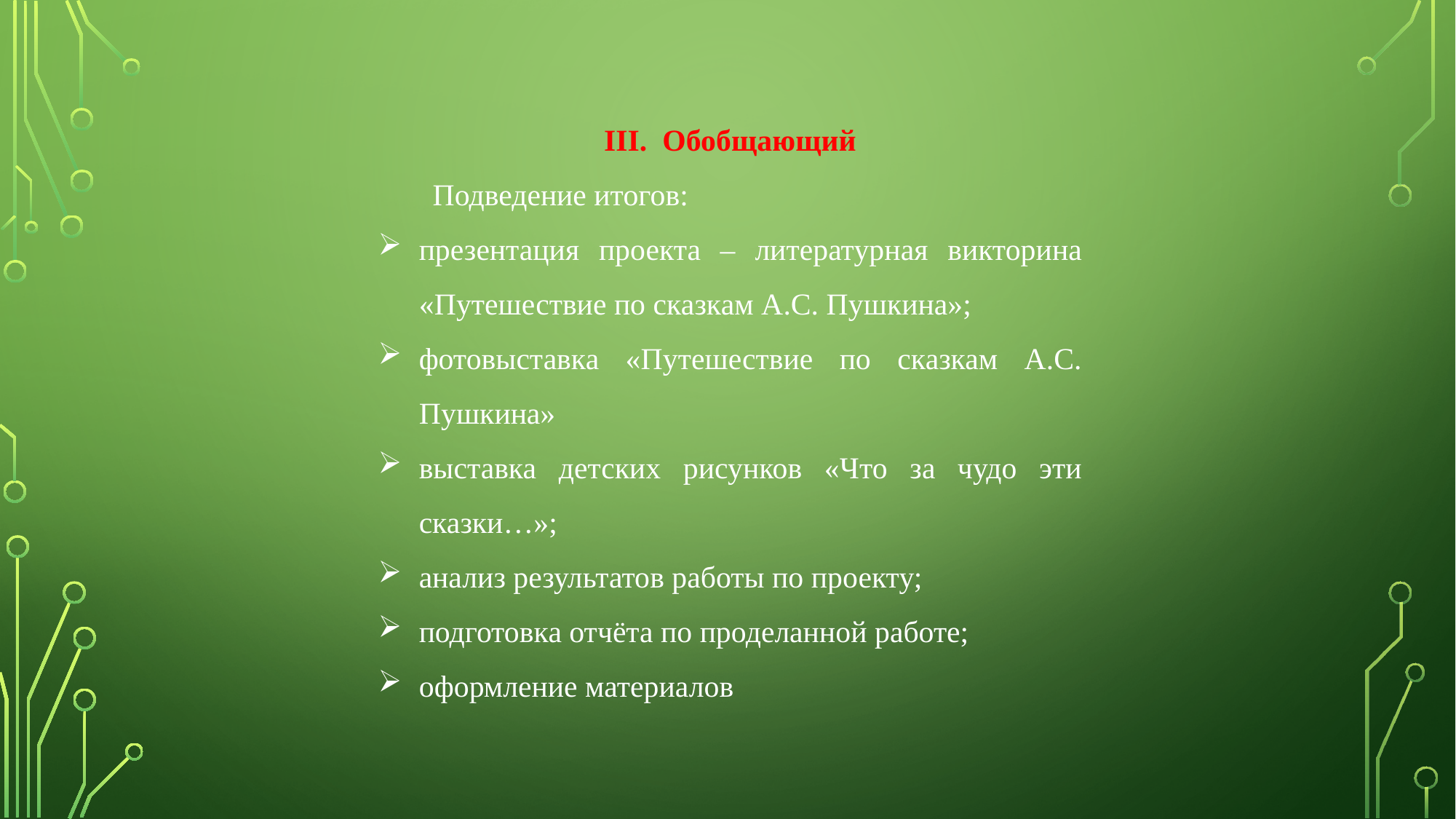

III.  Обобщающий
Подведение итогов:
презентация проекта – литературная викторина «Путешествие по сказкам А.С. Пушкина»;
фотовыставка «Путешествие по сказкам А.С. Пушкина»
выставка детских рисунков «Что за чудо эти сказки…»;
анализ результатов работы по проекту;
подготовка отчёта по проделанной работе;
оформление материалов